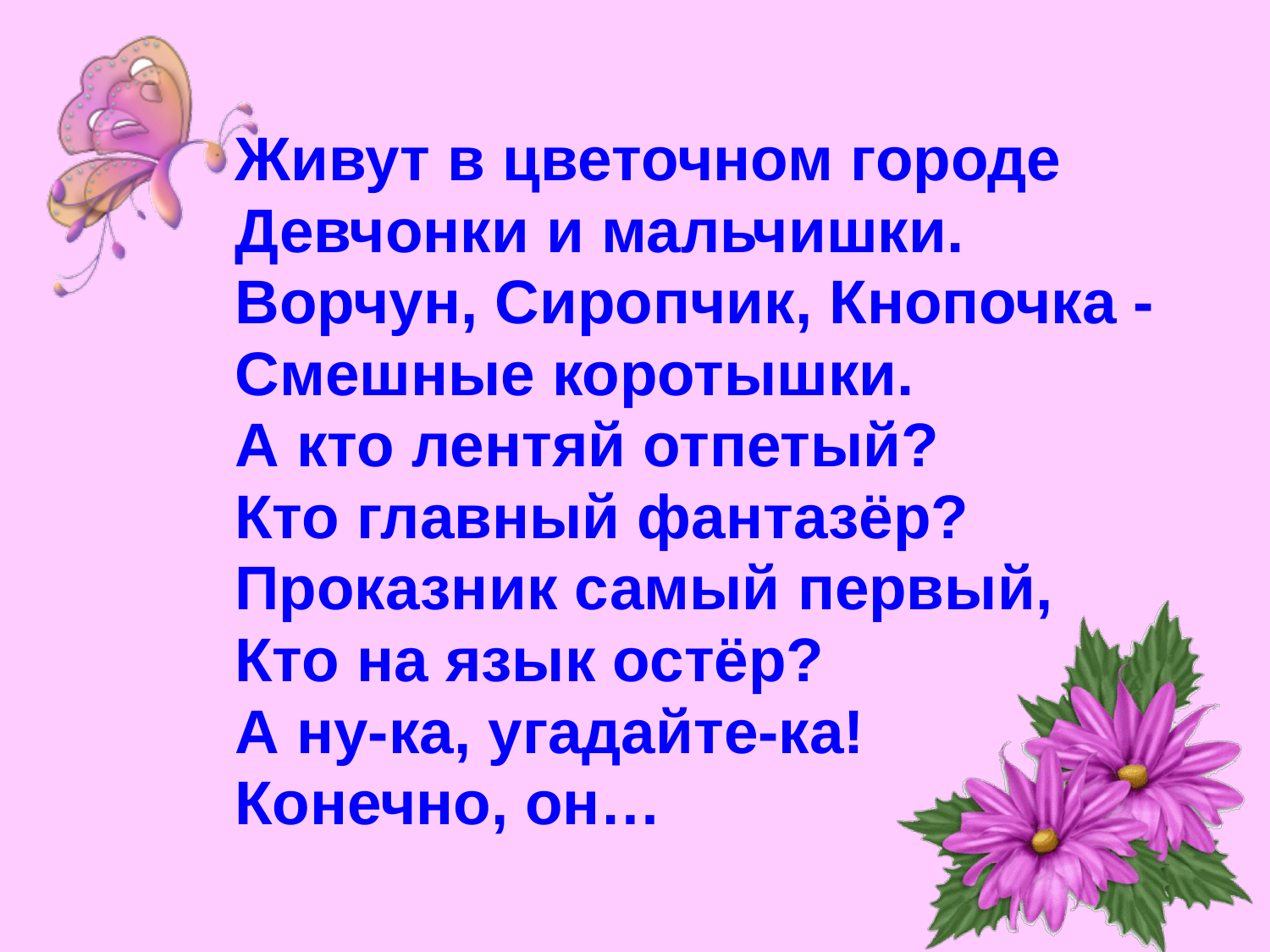

Живут в цветочном городе
Девчонки и мальчишки.
Ворчун, Сиропчик, Кнопочка -
Смешные коротышки.
А кто лентяй отпетый?
Кто главный фантазёр?
Проказник самый первый,
Кто на язык остёр?
А ну-ка, угадайте-ка!
Конечно, он…